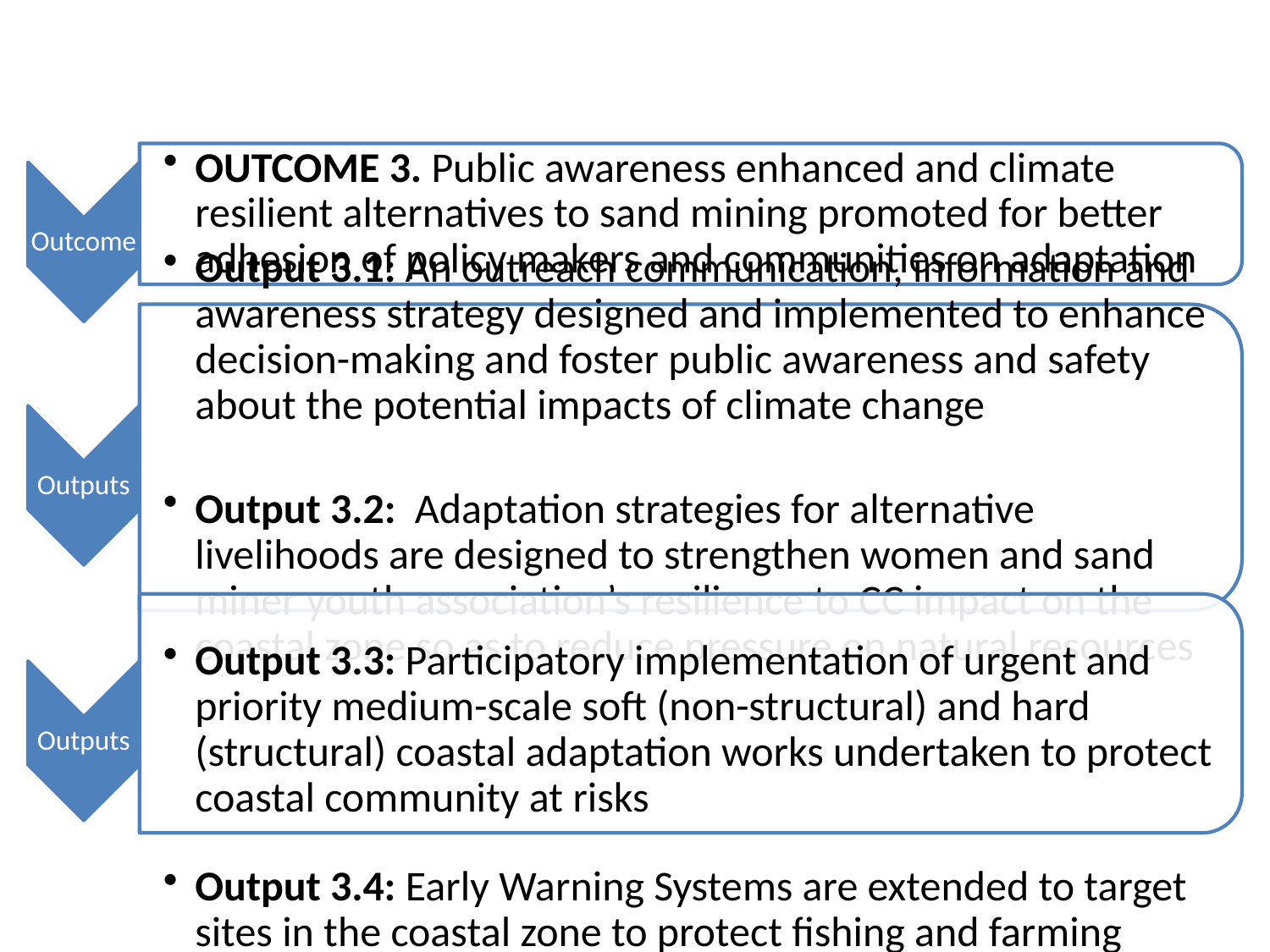

Outcome
OUTCOME 3. Public awareness enhanced and climate resilient alternatives to sand mining promoted for better adhesion of policy makers and communities on adaptation
Outputs
Output 3.1: An outreach communication, information and awareness strategy designed and implemented to enhance decision-making and foster public awareness and safety about the potential impacts of climate change

Output 3.2:  Adaptation strategies for alternative livelihoods are designed to strengthen women and sand miner youth association’s resilience to CC impact on the coastal zone so as to reduce pressure on natural resources
Outputs

Output 3.3: Participatory implementation of urgent and priority medium-scale soft (non-structural) and hard (structural) coastal adaptation works undertaken to protect coastal community at risks

Output 3.4: Early Warning Systems are extended to target sites in the coastal zone to protect fishing and farming communities